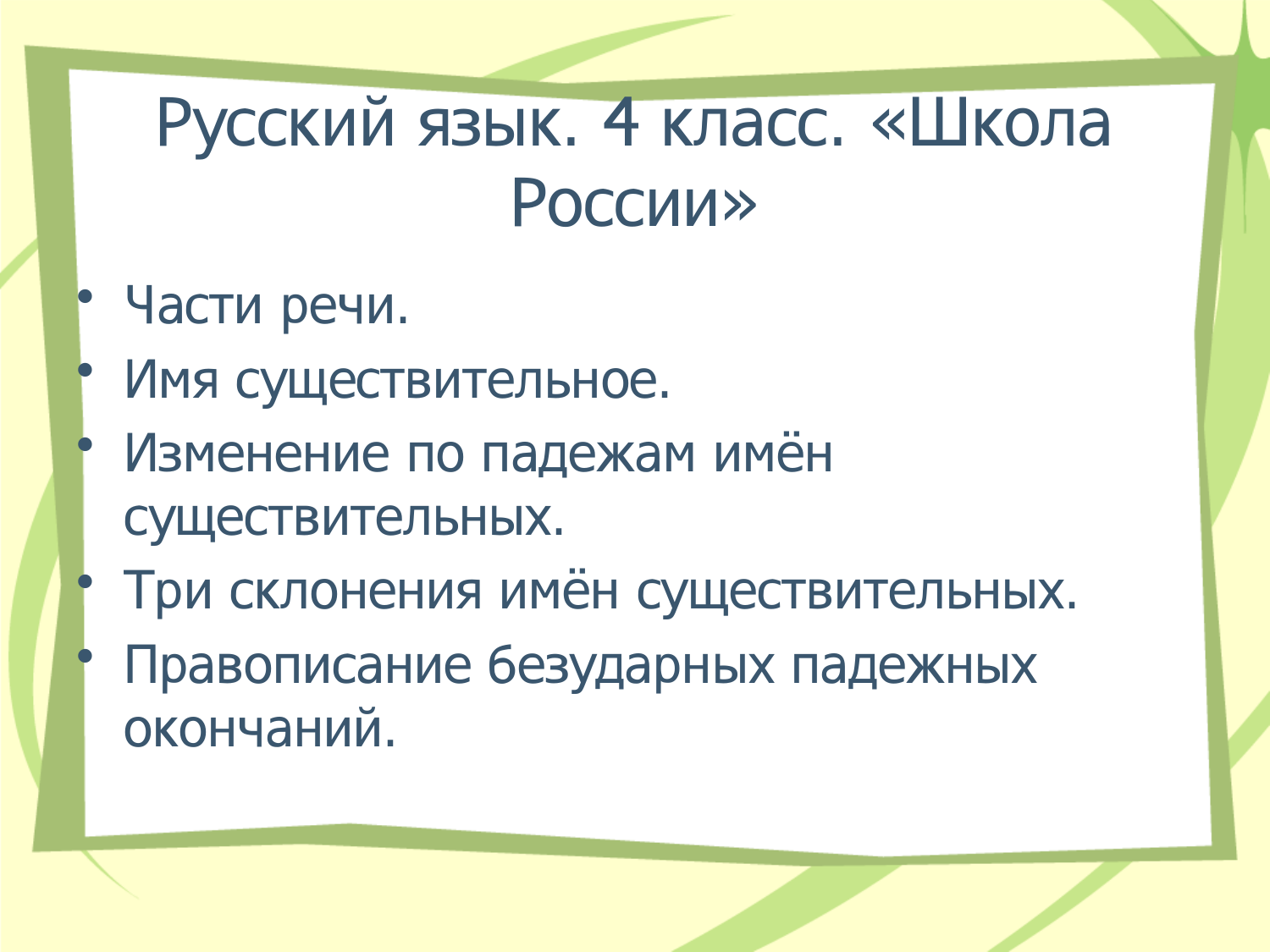

# Русский язык. 4 класс. «Школа России»
Части речи.
Имя существительное.
Изменение по падежам имён существительных.
Три склонения имён существительных.
Правописание безударных падежных окончаний.